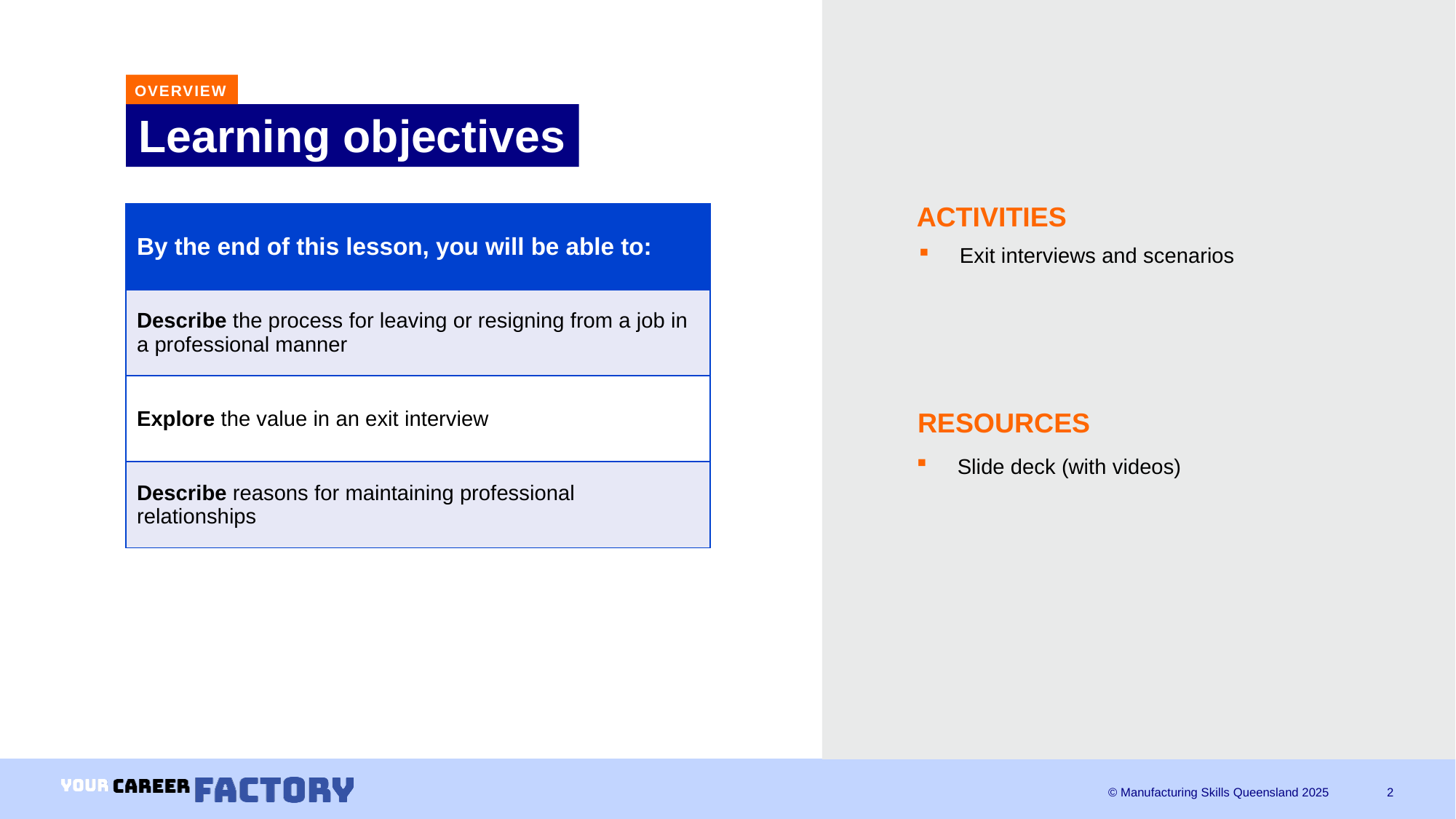

OVERVIEW
# Learning objectives
ACTIVITIES
| By the end of this lesson, you will be able to: |
| --- |
| Describe the process for leaving or resigning from a job in a professional manner |
| Explore the value in an exit interview |
| Describe reasons for maintaining professional relationships |
Exit interviews and scenarios
RESOURCES
Slide deck (with videos)